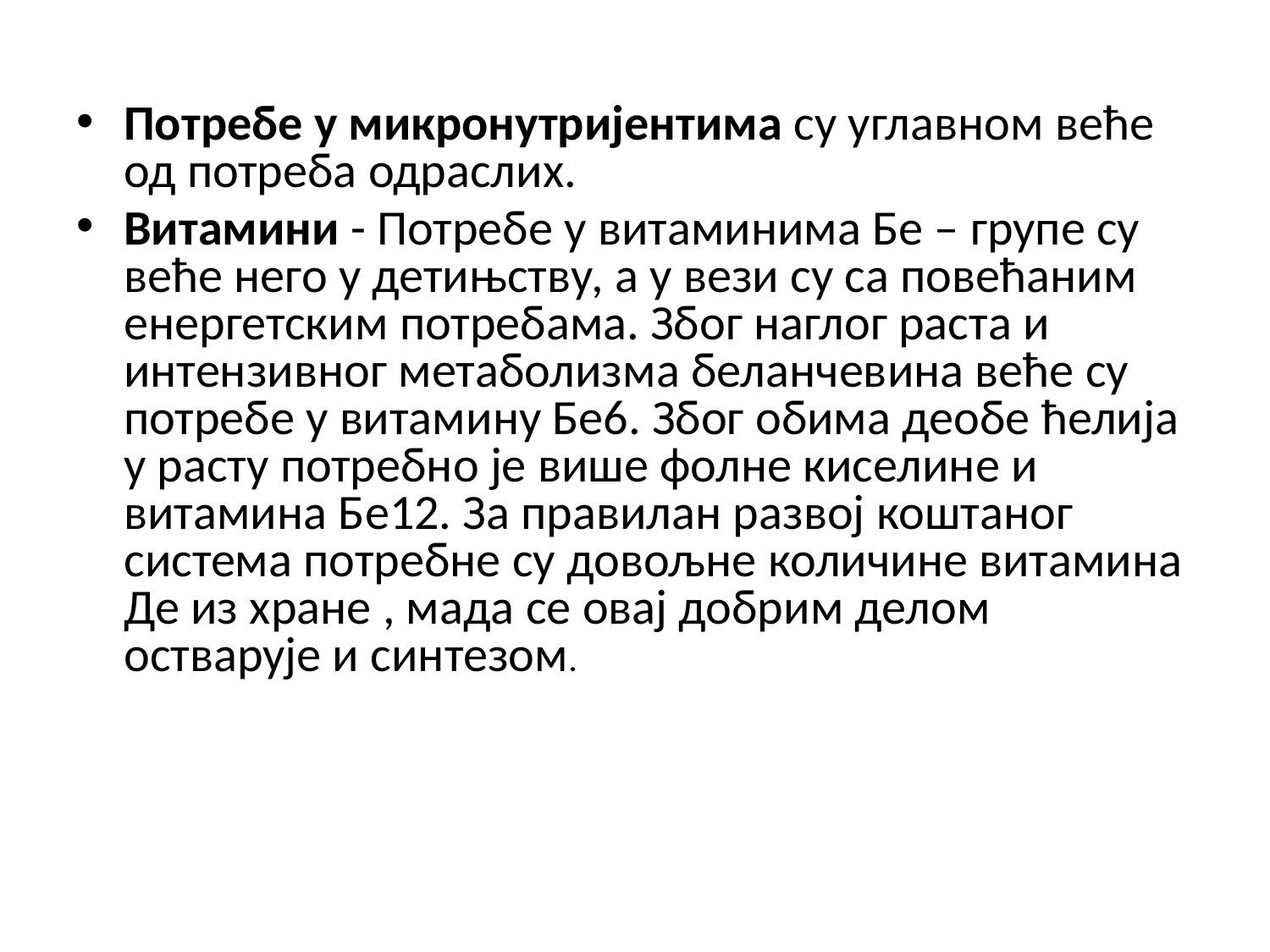

Потребе у микронутријентима су углавном веће од потреба одраслих.
Витамини - Потребе у витаминима Бе – групе су веће него у детињству, а у вези су са повећаним енергетским потребама. Због наглог раста и интензивног метаболизма беланчевина веће су потребе у витамину Бе6. Због обима деобе ћелија у расту потребно је више фолне киселине и витамина Бе12. За правилан развој коштаног система потребне су довољне количине витамина Де из хране , мада се овај добрим делом остварује и синтезом.